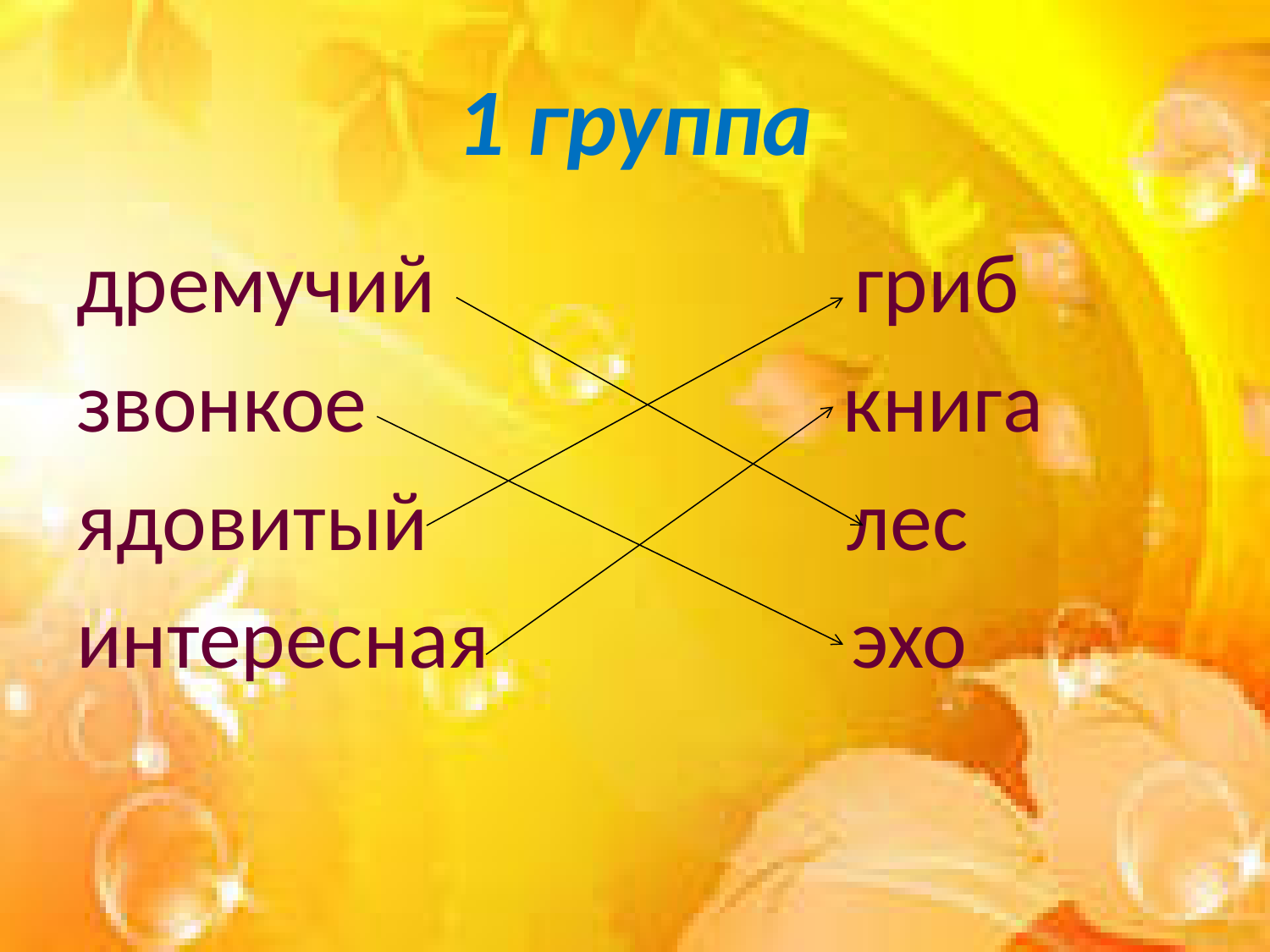

# 1 группа
дремучий                      гриб
звонкое                         книга
ядовитый                      лес
интересная                   эхо